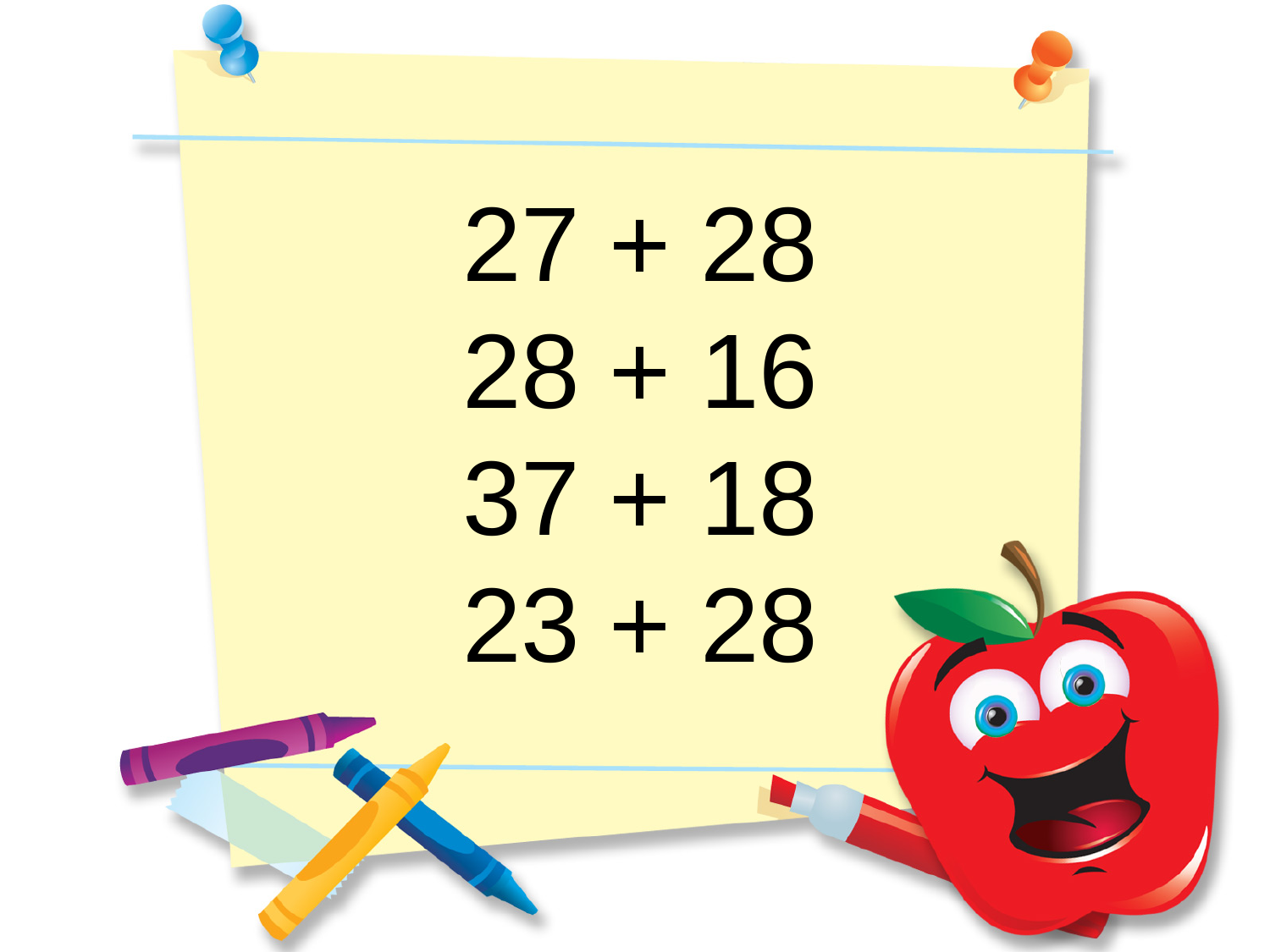

27 + 28
28 + 16
37 + 18
23 + 28